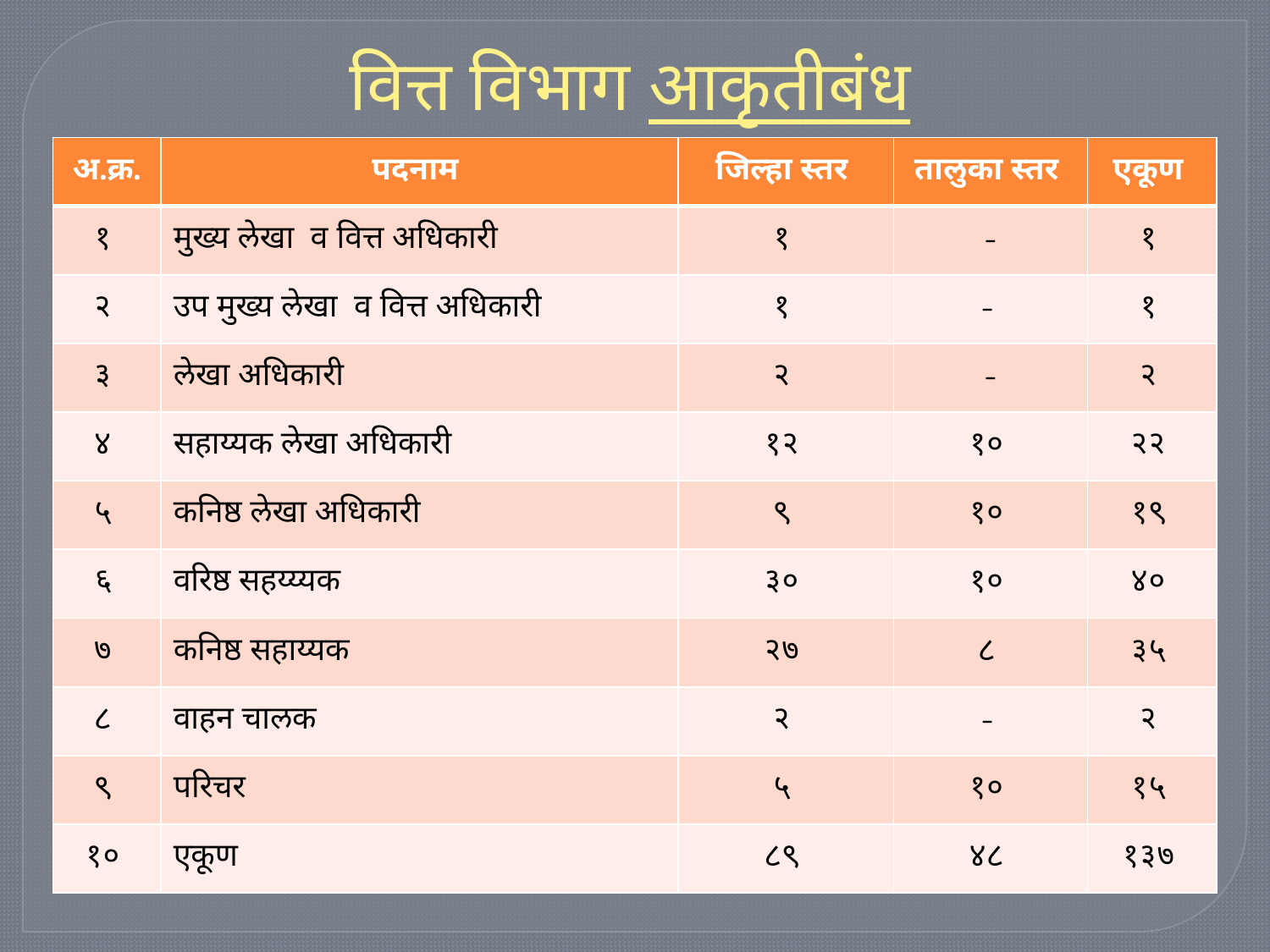

# वित्त विभाग आकृतीबंध
| अ.क्र. | पदनाम | जिल्हा स्तर | तालुका स्तर | एकूण |
| --- | --- | --- | --- | --- |
| १ | मुख्य लेखा व वित्त अधिकारी | १ | - | १ |
| २ | उप मुख्य लेखा व वित्त अधिकारी | १ | - | १ |
| ३ | लेखा अधिकारी | २ | - | २ |
| ४ | सहाय्यक लेखा अधिकारी | १२ | १० | २२ |
| ५ | कनिष्ठ लेखा अधिकारी | ९ | १० | १९ |
| ६ | वरिष्ठ सहय्य्यक | ३० | १० | ४० |
| ७ | कनिष्ठ सहाय्यक | २७ | ८ | ३५ |
| ८ | वाहन चालक | २ | - | २ |
| ९ | परिचर | ५ | १० | १५ |
| १० | एकूण | ८९ | ४८ | १३७ |